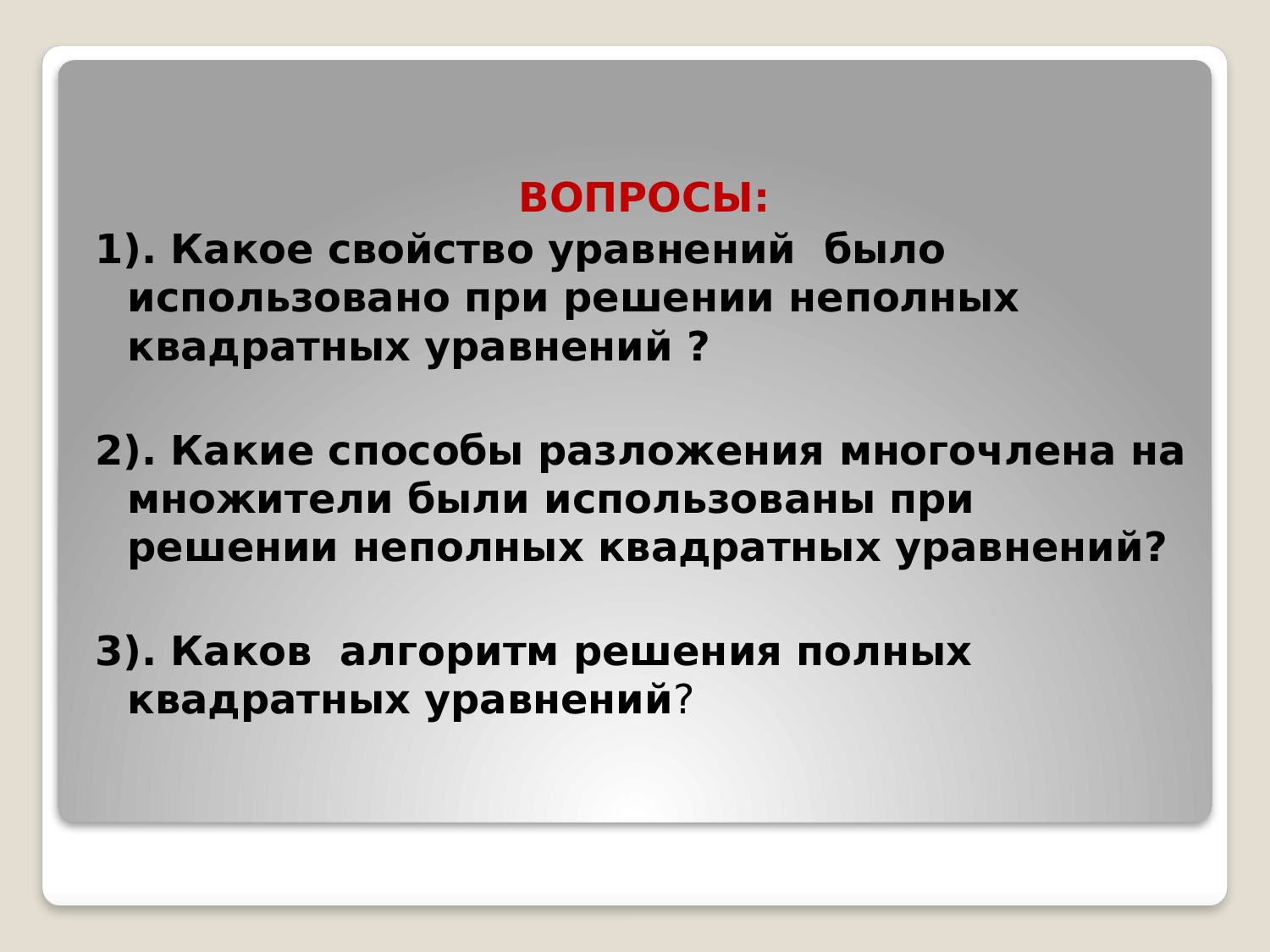

ВОПРОСЫ:
1). Какое свойство уравнений  было использовано при решении неполных квадратных уравнений ?

2). Какие способы разложения многочлена на множители были использованы при решении неполных квадратных уравнений?

3). Каков  алгоритм решения полных квадратных уравнений?
#